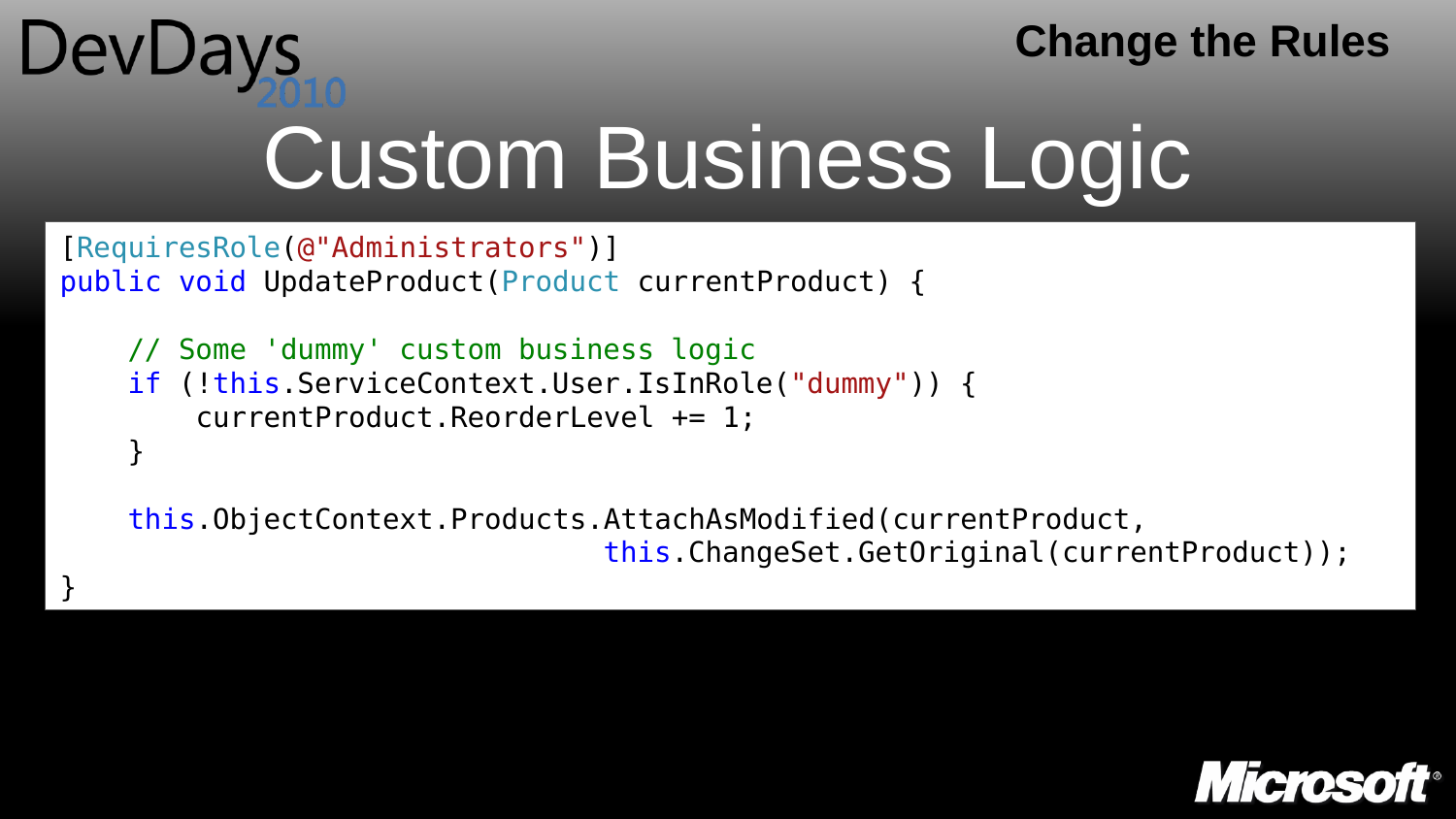

# Custom Business Logic
[RequiresRole(@"Administrators")]
public void UpdateProduct(Product currentProduct) {

    // Some 'dummy' custom business logic
    if (!this.ServiceContext.User.IsInRole("dummy")) {
        currentProduct.ReorderLevel += 1;
    }

    this.ObjectContext.Products.AttachAsModified(currentProduct,
                                this.ChangeSet.GetOriginal(currentProduct));
}